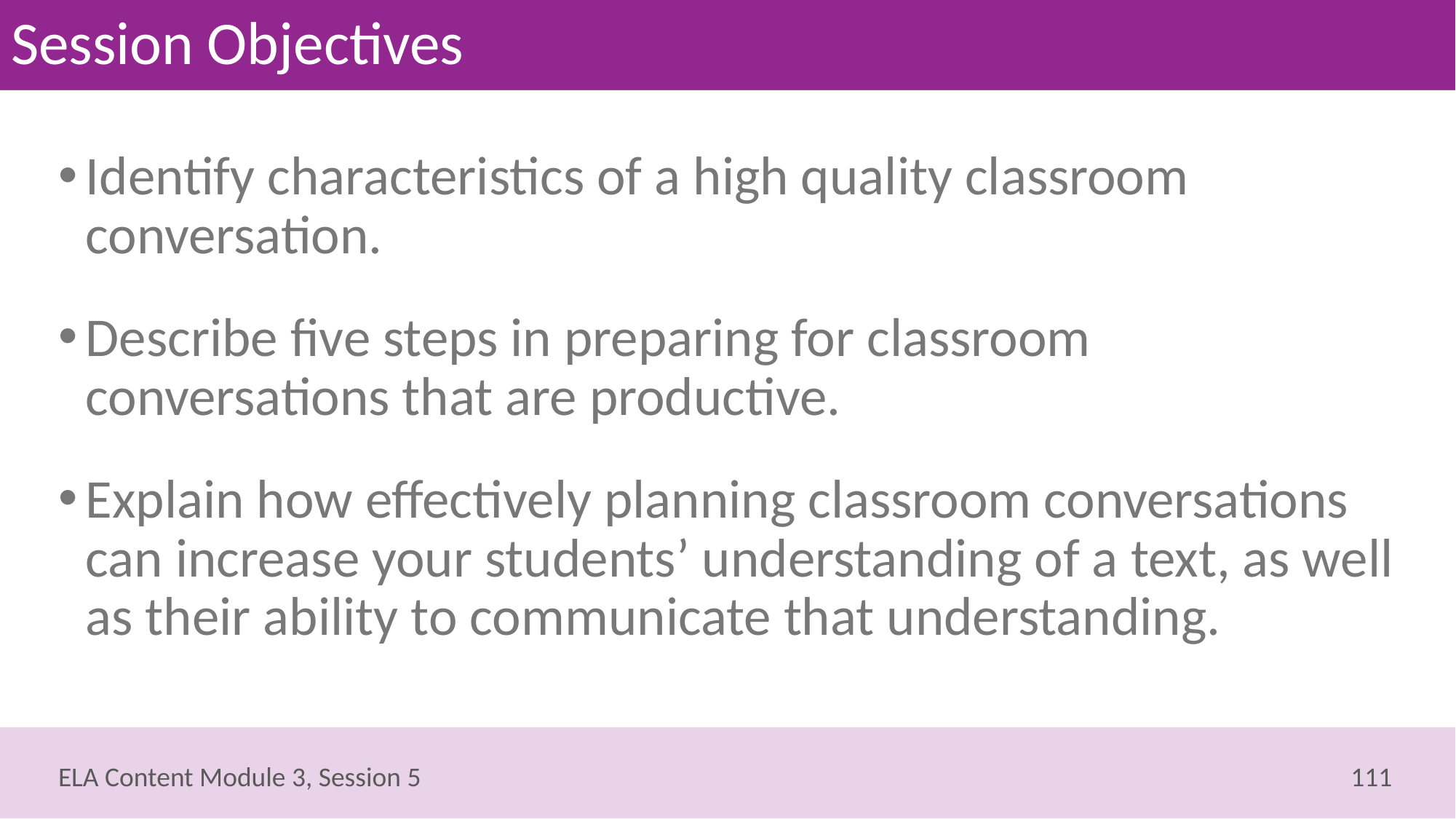

# Session Objectives
Identify characteristics of a high quality classroom conversation.

Describe five steps in preparing for classroom conversations that are productive.

Explain how effectively planning classroom conversations can increase your students’ understanding of a text, as well as their ability to communicate that understanding.
111